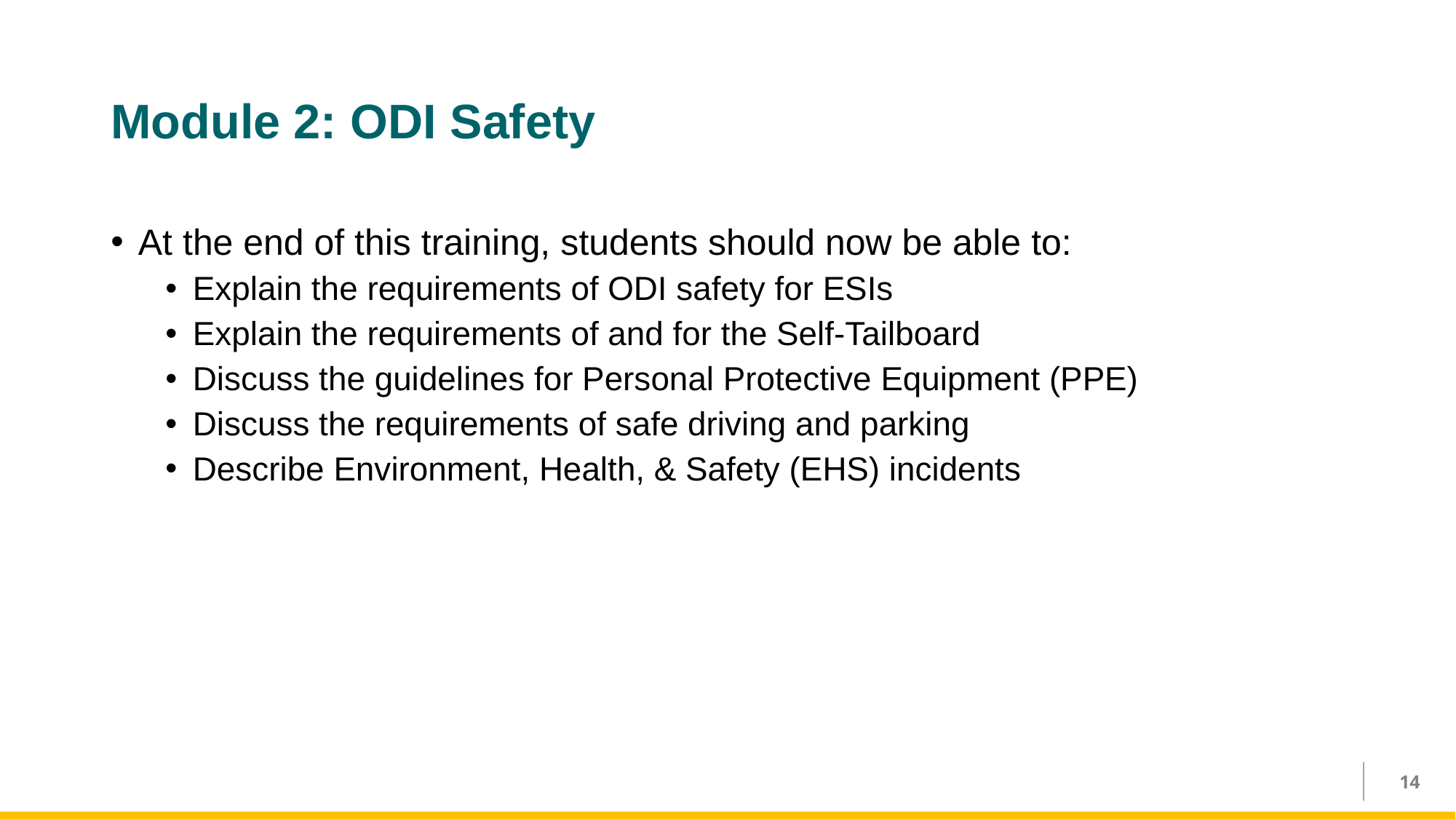

# Module 2: ODI Safety
At the end of this training, students should now be able to:
Explain the requirements of ODI safety for ESIs
Explain the requirements of and for the Self-Tailboard
Discuss the guidelines for Personal Protective Equipment (PPE)
Discuss the requirements of safe driving and parking
Describe Environment, Health, & Safety (EHS) incidents